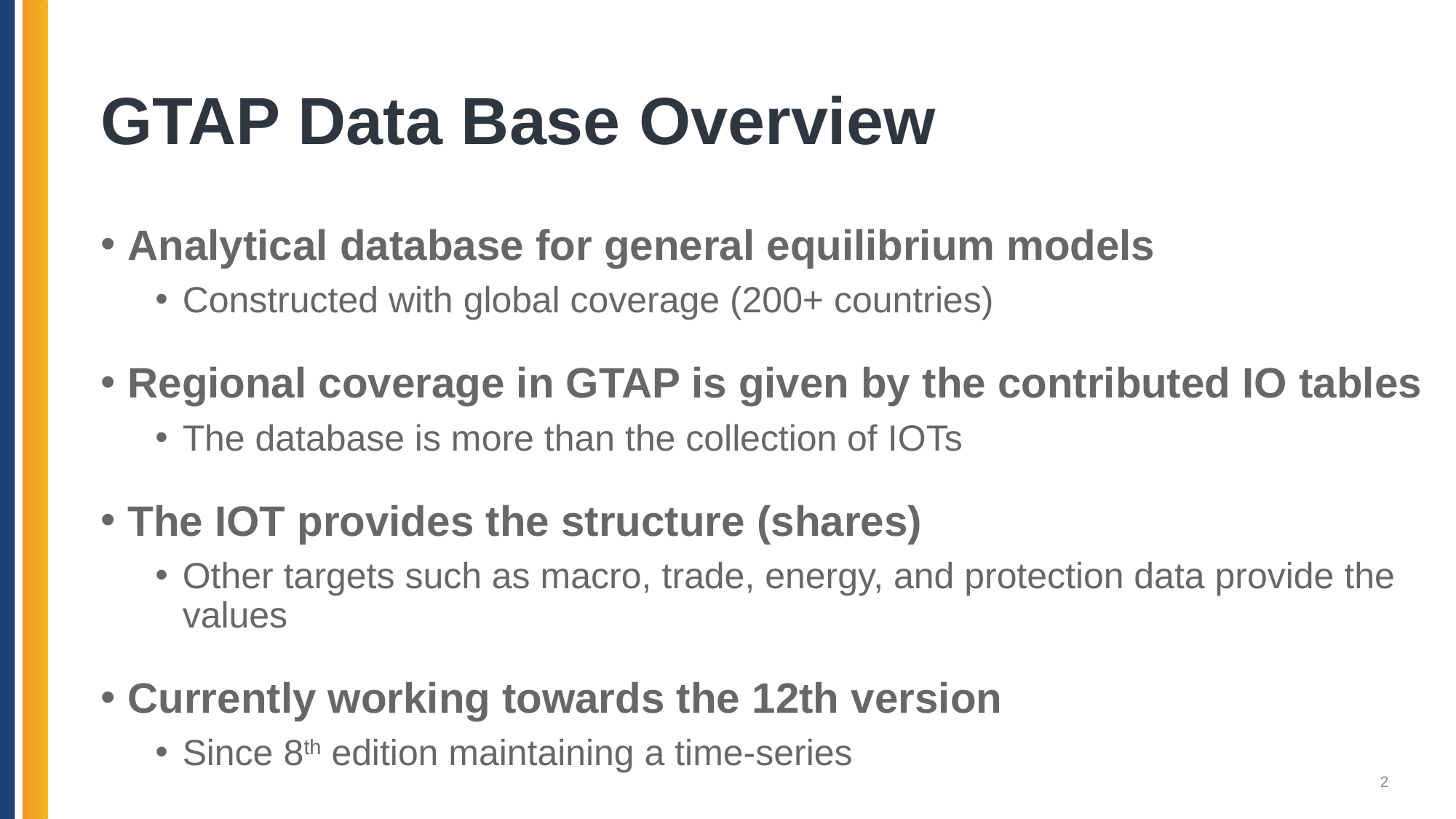

# GTAP Data Base Overview
Analytical database for general equilibrium models
Constructed with global coverage (200+ countries)

Regional coverage in GTAP is given by the contributed IO tables
The database is more than the collection of IOTs

The IOT provides the structure (shares)
Other targets such as macro, trade, energy, and protection data provide the values

Currently working towards the 12th version
Since 8th edition maintaining a time-series
2